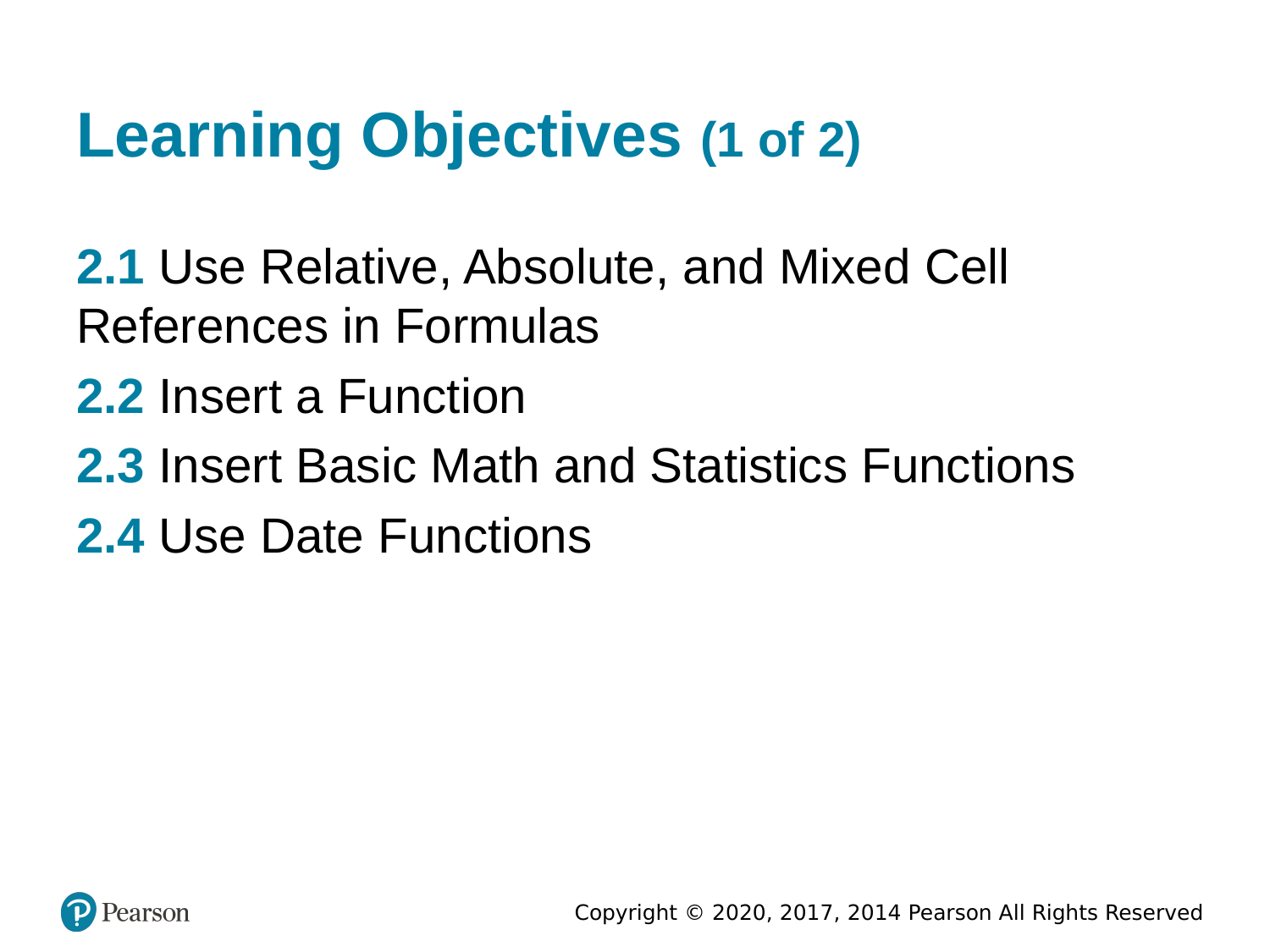

# Learning Objectives (1 of 2)
2.1 Use Relative, Absolute, and Mixed Cell References in Formulas
2.2 Insert a Function
2.3 Insert Basic Math and Statistics Functions
2.4 Use Date Functions